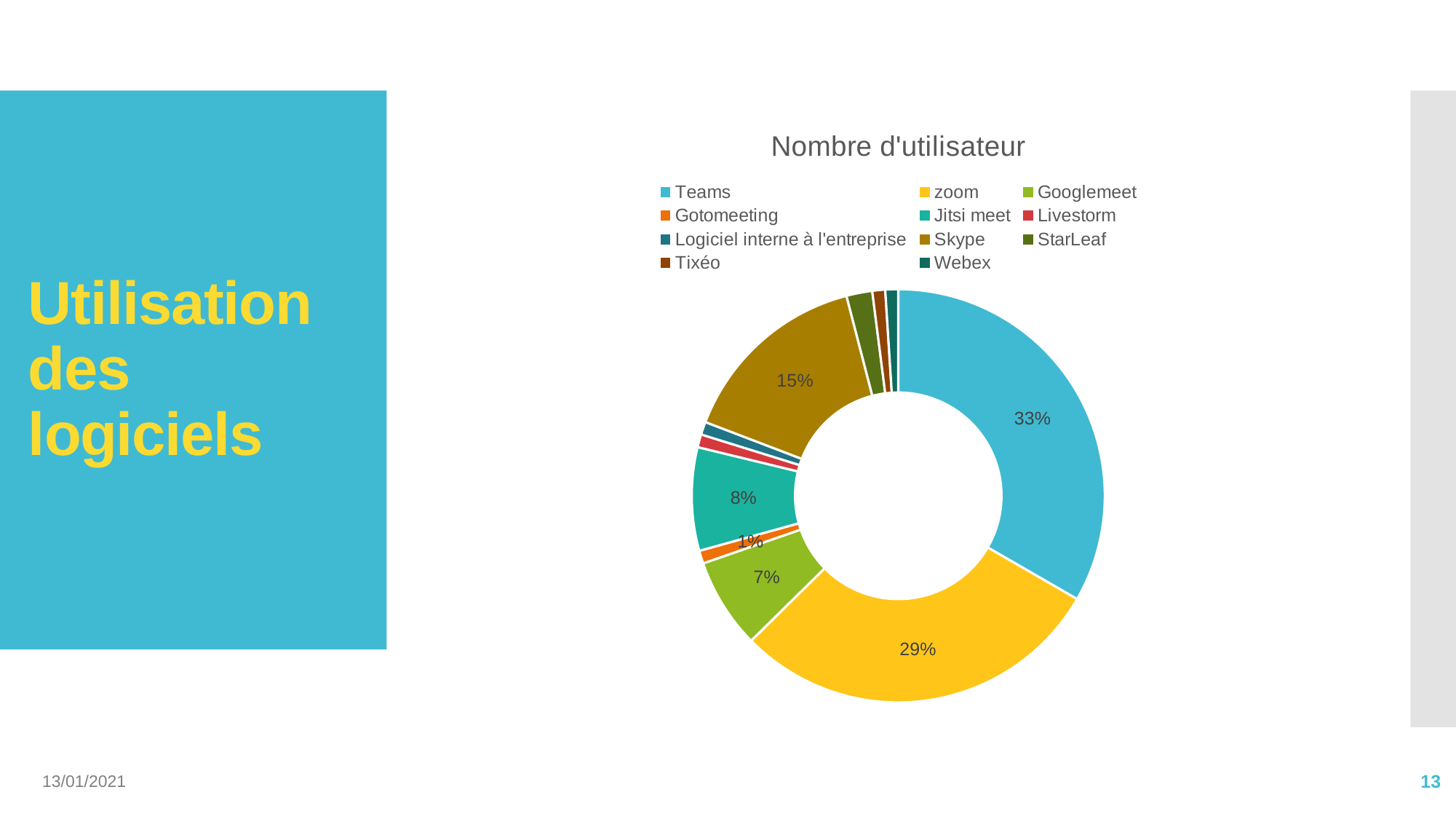

# Utilisation des logiciels

### Chart:

| Category | Nombre d'utilisateur |
|---|---|
| Teams | 33.0 |
| zoom | 29.0 |
| Googlemeet | 7.0 |
| Gotomeeting | 1.0 |
| Jitsi meet | 8.0 |
| Livestorm | 1.0 |
| Logiciel interne à l'entreprise | 1.0 |
| Skype | 15.0 |
| StarLeaf | 2.0 |
| Tixéo | 1.0 |
| Webex | 1.0 |
13/01/2021
13